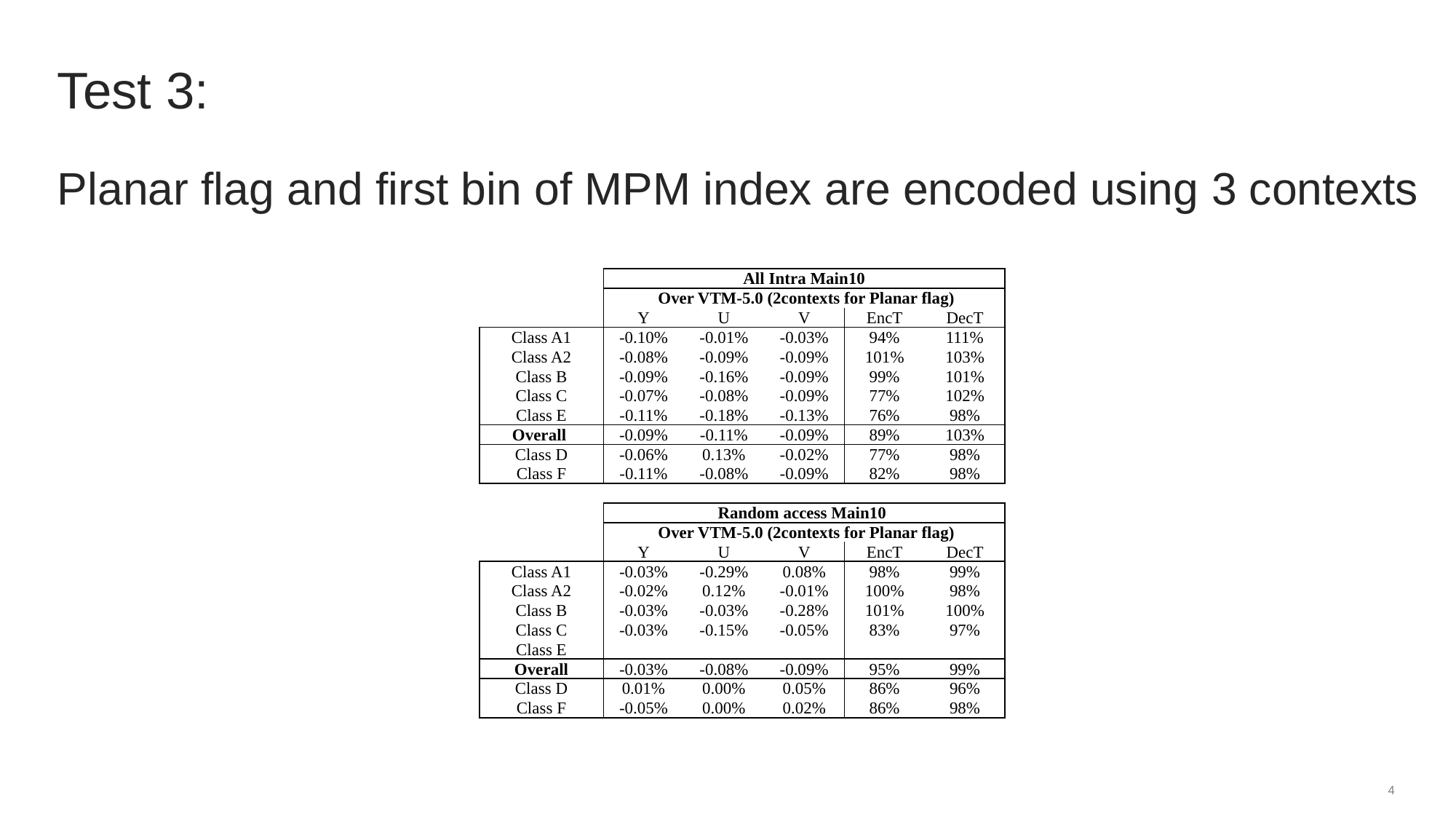

# Test 3: Planar flag and first bin of MPM index are encoded using 3 contexts
|  | All Intra Main10 |  |  |  |  |
| --- | --- | --- | --- | --- | --- |
|  | Over VTM-5.0 (2contexts for Planar flag) |  |  |  |  |
|  | Y | U | V | EncT | DecT |
| Class A1 | -0.10% | -0.01% | -0.03% | 94% | 111% |
| Class A2 | -0.08% | -0.09% | -0.09% | 101% | 103% |
| Class B | -0.09% | -0.16% | -0.09% | 99% | 101% |
| Class C | -0.07% | -0.08% | -0.09% | 77% | 102% |
| Class E | -0.11% | -0.18% | -0.13% | 76% | 98% |
| Overall | -0.09% | -0.11% | -0.09% | 89% | 103% |
| Class D | -0.06% | 0.13% | -0.02% | 77% | 98% |
| Class F | -0.11% | -0.08% | -0.09% | 82% | 98% |
|  |  |  |  |  |  |
|  | Random access Main10 |  |  |  |  |
|  | Over VTM-5.0 (2contexts for Planar flag) |  |  |  |  |
|  | Y | U | V | EncT | DecT |
| Class A1 | -0.03% | -0.29% | 0.08% | 98% | 99% |
| Class A2 | -0.02% | 0.12% | -0.01% | 100% | 98% |
| Class B | -0.03% | -0.03% | -0.28% | 101% | 100% |
| Class C | -0.03% | -0.15% | -0.05% | 83% | 97% |
| Class E |  |  |  |  |  |
| Overall | -0.03% | -0.08% | -0.09% | 95% | 99% |
| Class D | 0.01% | 0.00% | 0.05% | 86% | 96% |
| Class F | -0.05% | 0.00% | 0.02% | 86% | 98% |